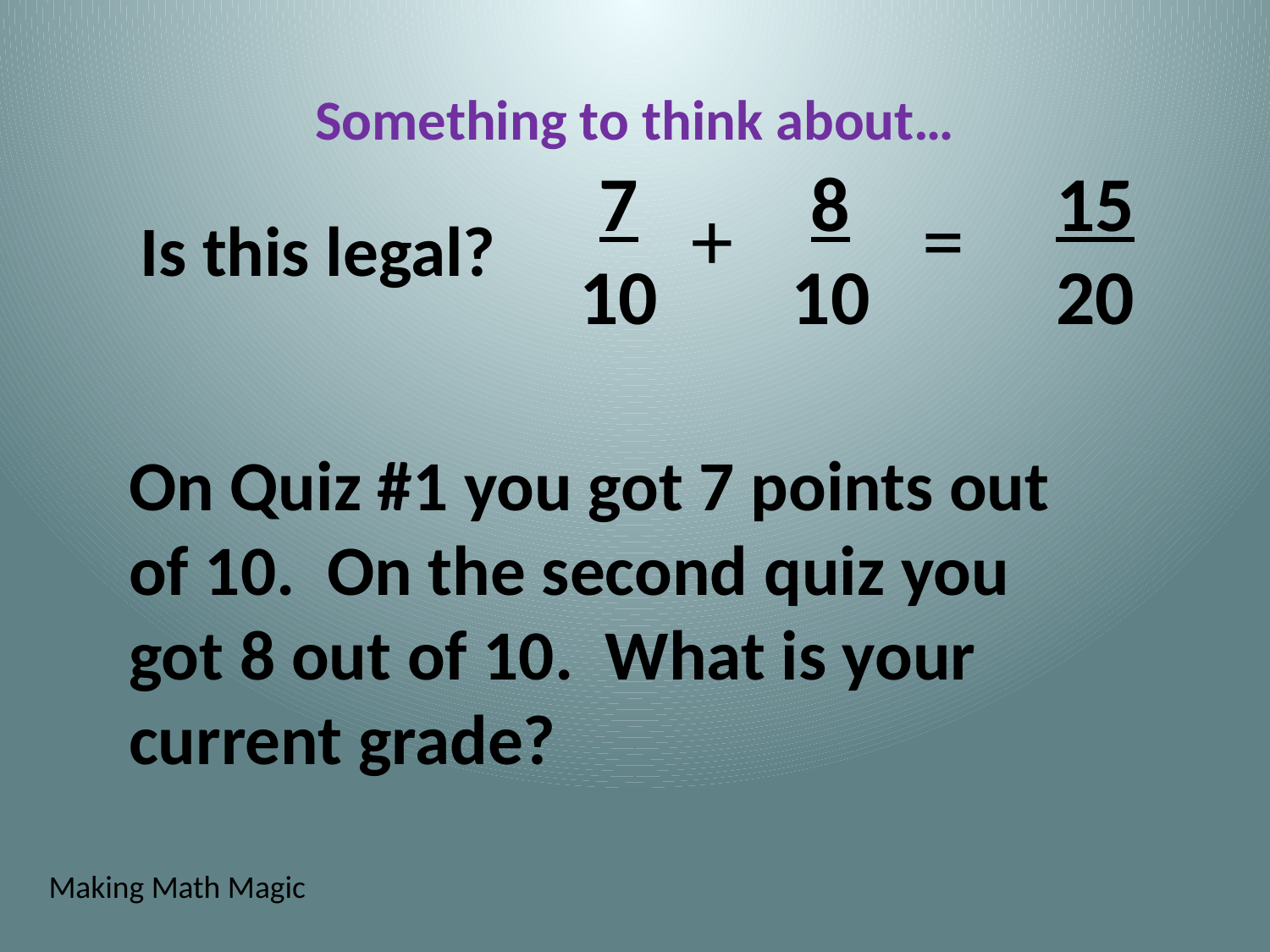

# Something to think about…
7
10
8
10
15
20
+
=
Is this legal?

On Quiz #1 you got 7 points out of 10.  On the second quiz you got 8 out of 10.  What is your current grade?

Making Math Magic